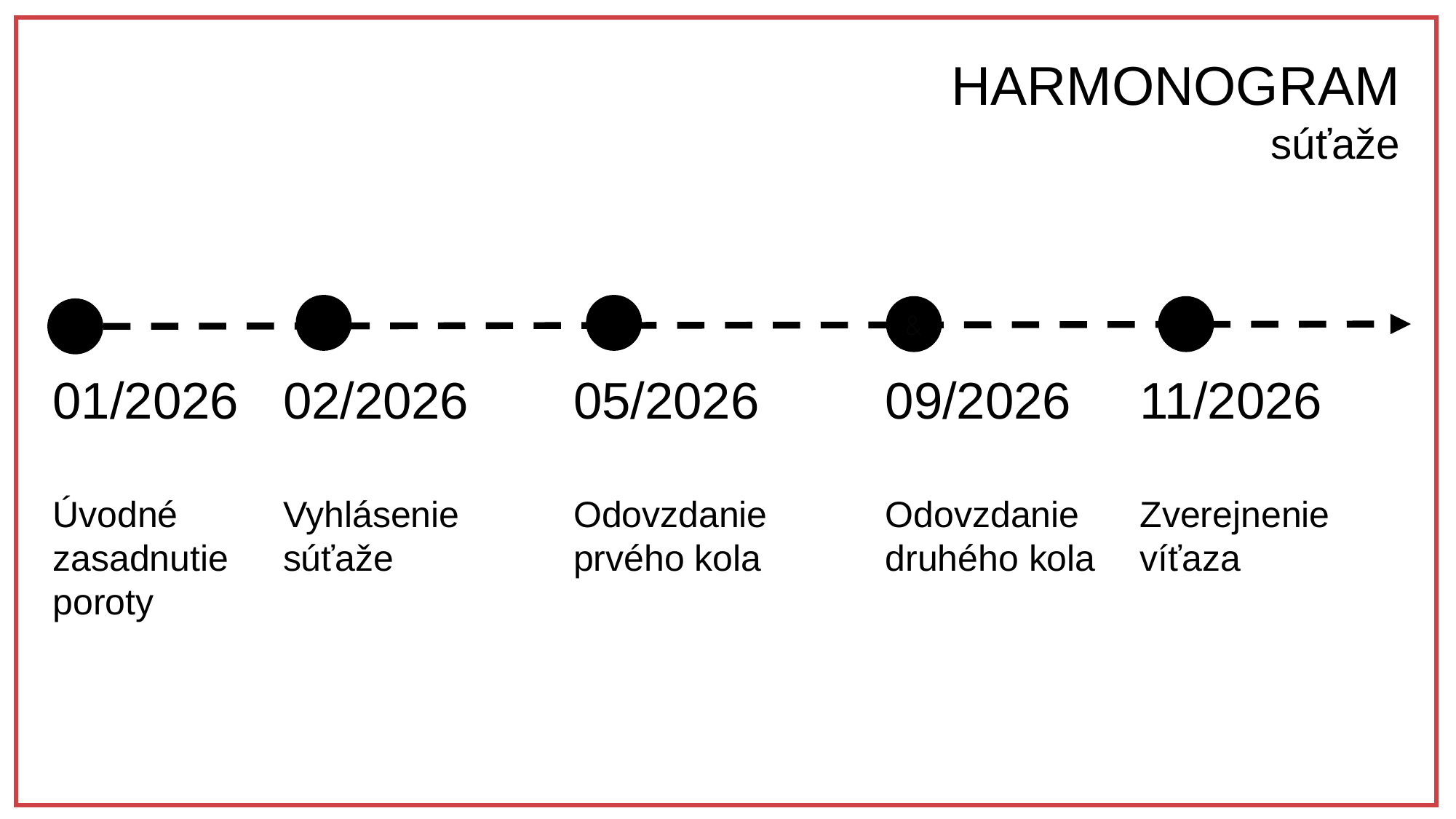

HARMONOGRAM
súťaže

&

11/2026

Zverejnenie víťaza
09/2026

Odovzdanie druhého kola
01/2026

Úvodné zasadnutie poroty
02/2026

Vyhlásenie súťaže
05/2026

Odovzdanie prvého kola